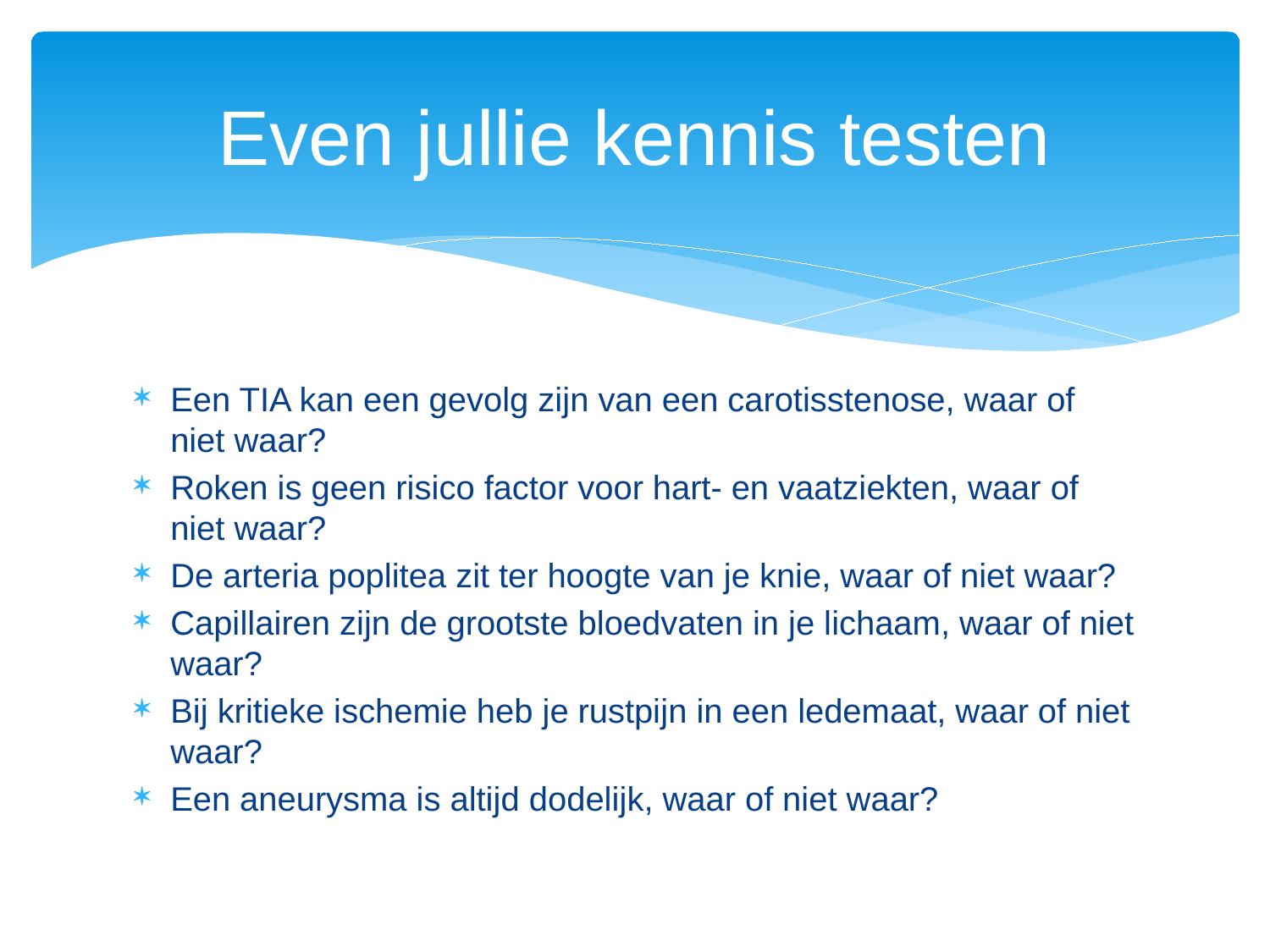

# Even jullie kennis testen
Een TIA kan een gevolg zijn van een carotisstenose, waar of niet waar?
Roken is geen risico factor voor hart- en vaatziekten, waar of niet waar?
De arteria poplitea zit ter hoogte van je knie, waar of niet waar?
Capillairen zijn de grootste bloedvaten in je lichaam, waar of niet waar?
Bij kritieke ischemie heb je rustpijn in een ledemaat, waar of niet waar?
Een aneurysma is altijd dodelijk, waar of niet waar?